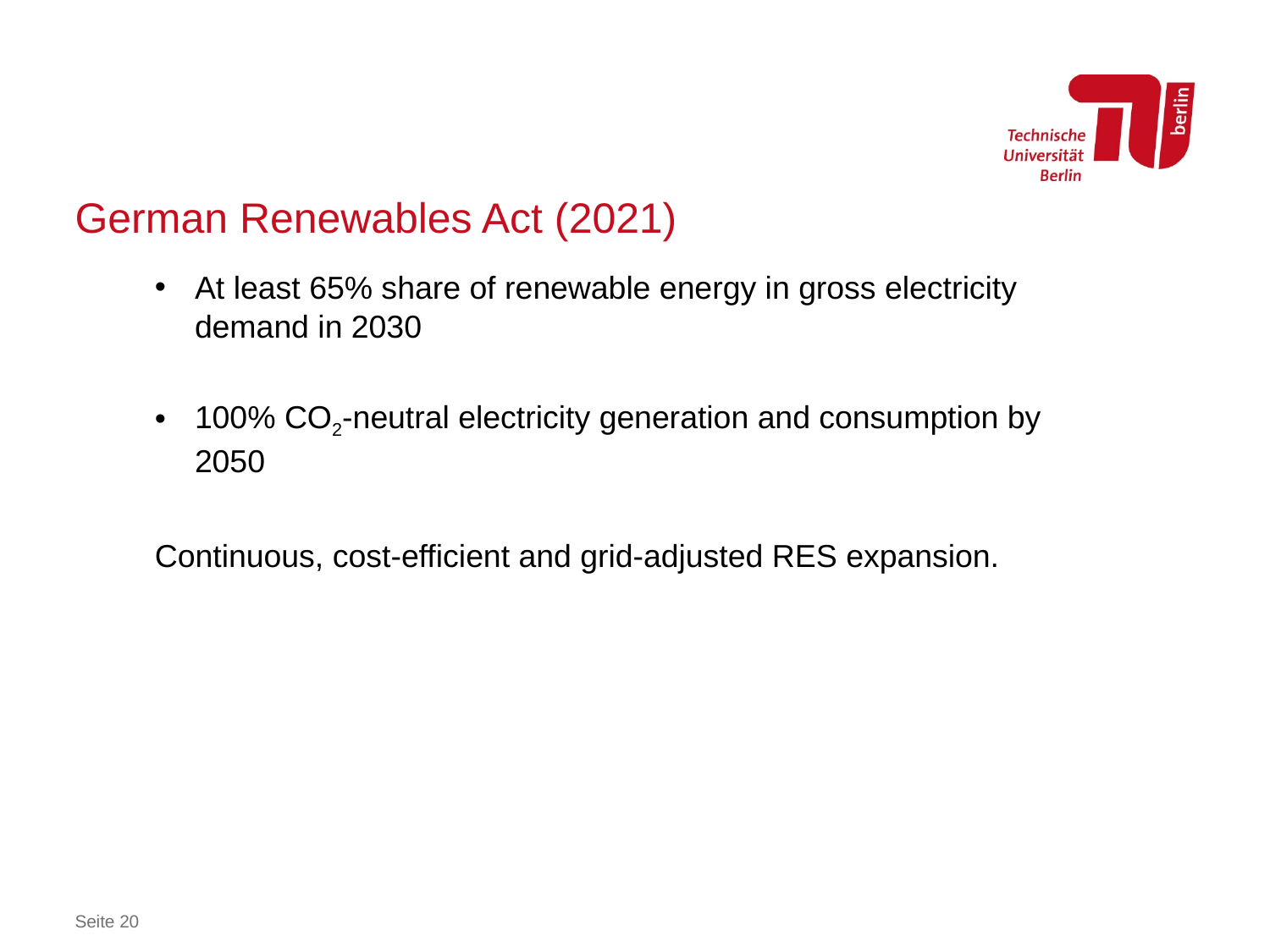

# German Renewables Act (2021)
At least 65% share of renewable energy in gross electricity demand in 2030

100% CO2-neutral electricity generation and consumption by 2050

Continuous, cost-efficient and grid-adjusted RES expansion.
Seite 20